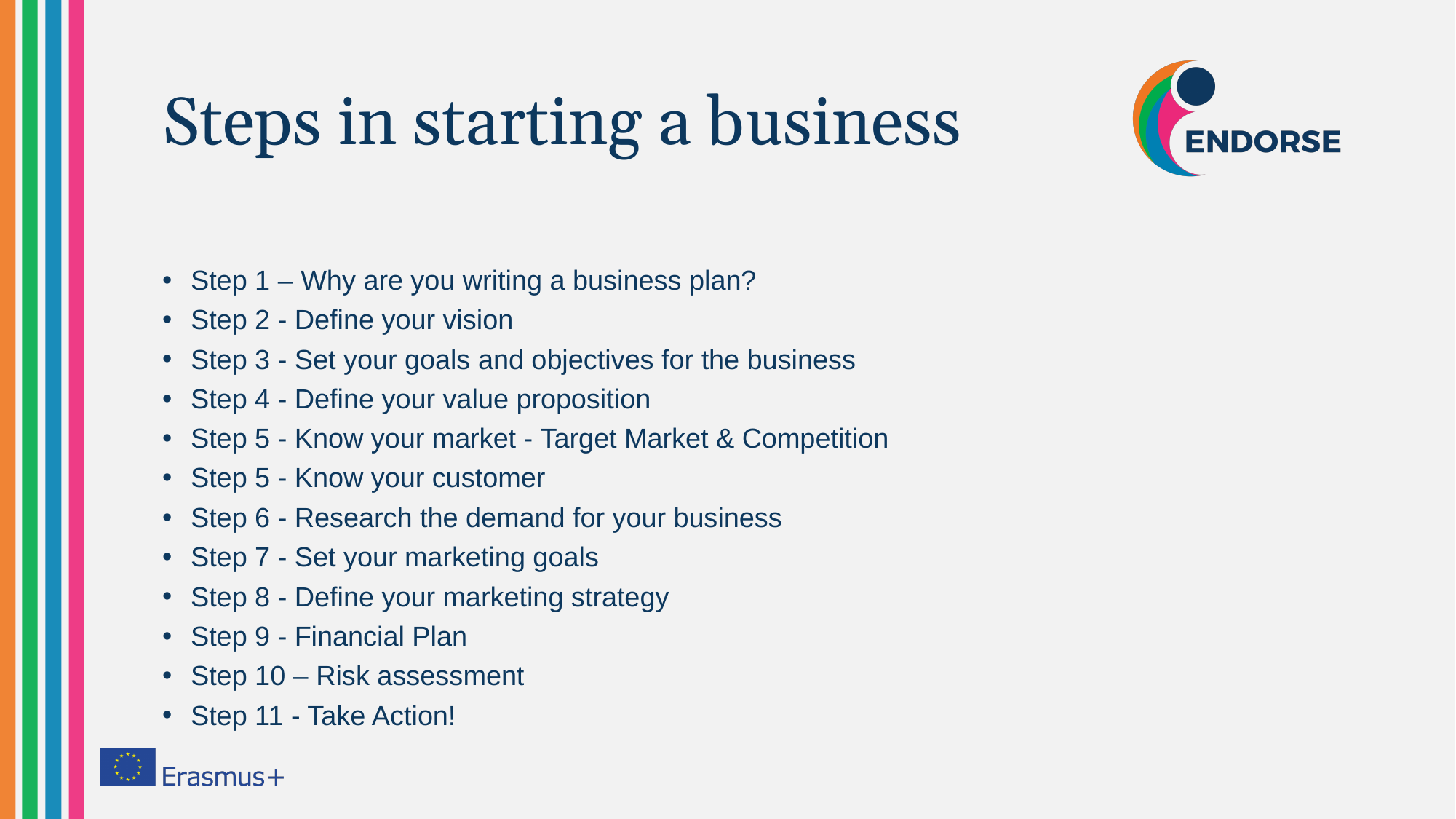

# Steps in starting a business

Step 1 – Why are you writing a business plan?
Step 2 - Define your vision
Step 3 - Set your goals and objectives for the business
Step 4 - Define your value proposition
Step 5 - Know your market - Target Market & Competition
Step 5 - Know your customer
Step 6 - Research the demand for your business
Step 7 - Set your marketing goals
Step 8 - Define your marketing strategy
Step 9 - Financial Plan
Step 10 – Risk assessment
Step 11 - Take Action!